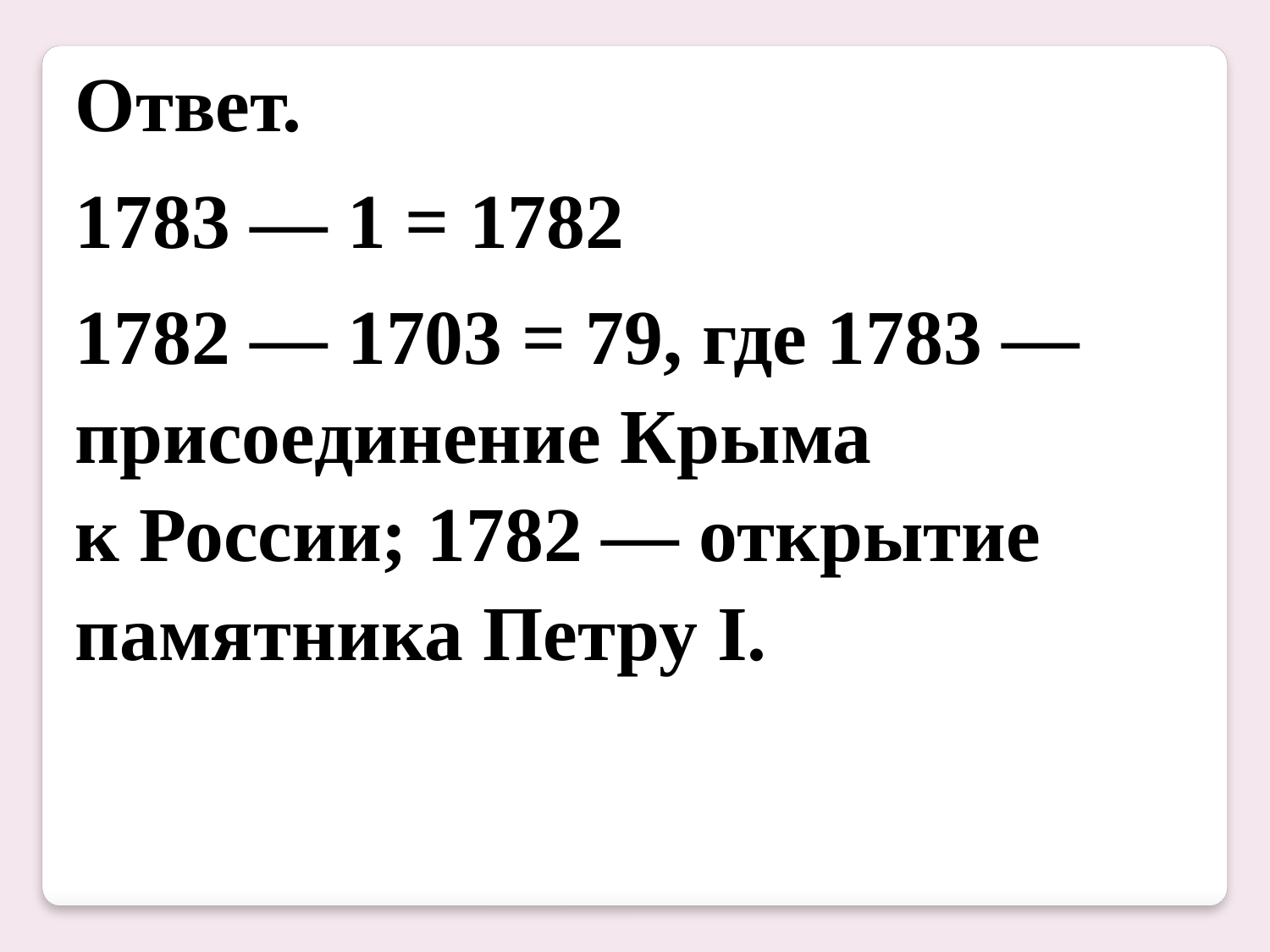

| Ответ. 1783 — 1 = 1782 1782 — 1703 = 79, где 1783 — присоединение Крыма к России; 1782 — открытие памятника Петру I. |
| --- |